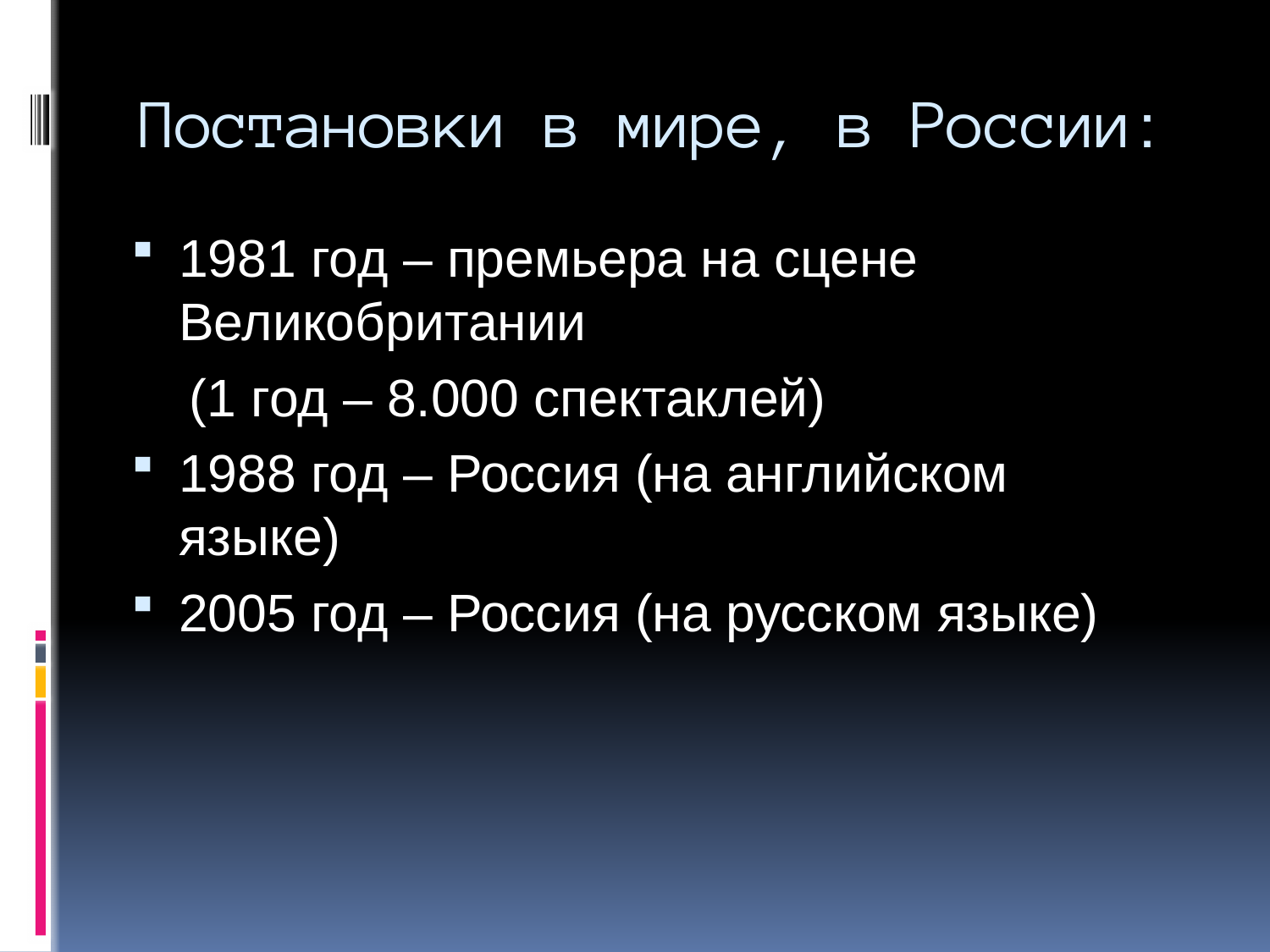

# Постановки в мире, в России:
1981 год – премьера на сцене Великобритании
    (1 год – 8.000 спектаклей)
1988 год – Россия (на английском языке)
2005 год – Россия (на русском языке)